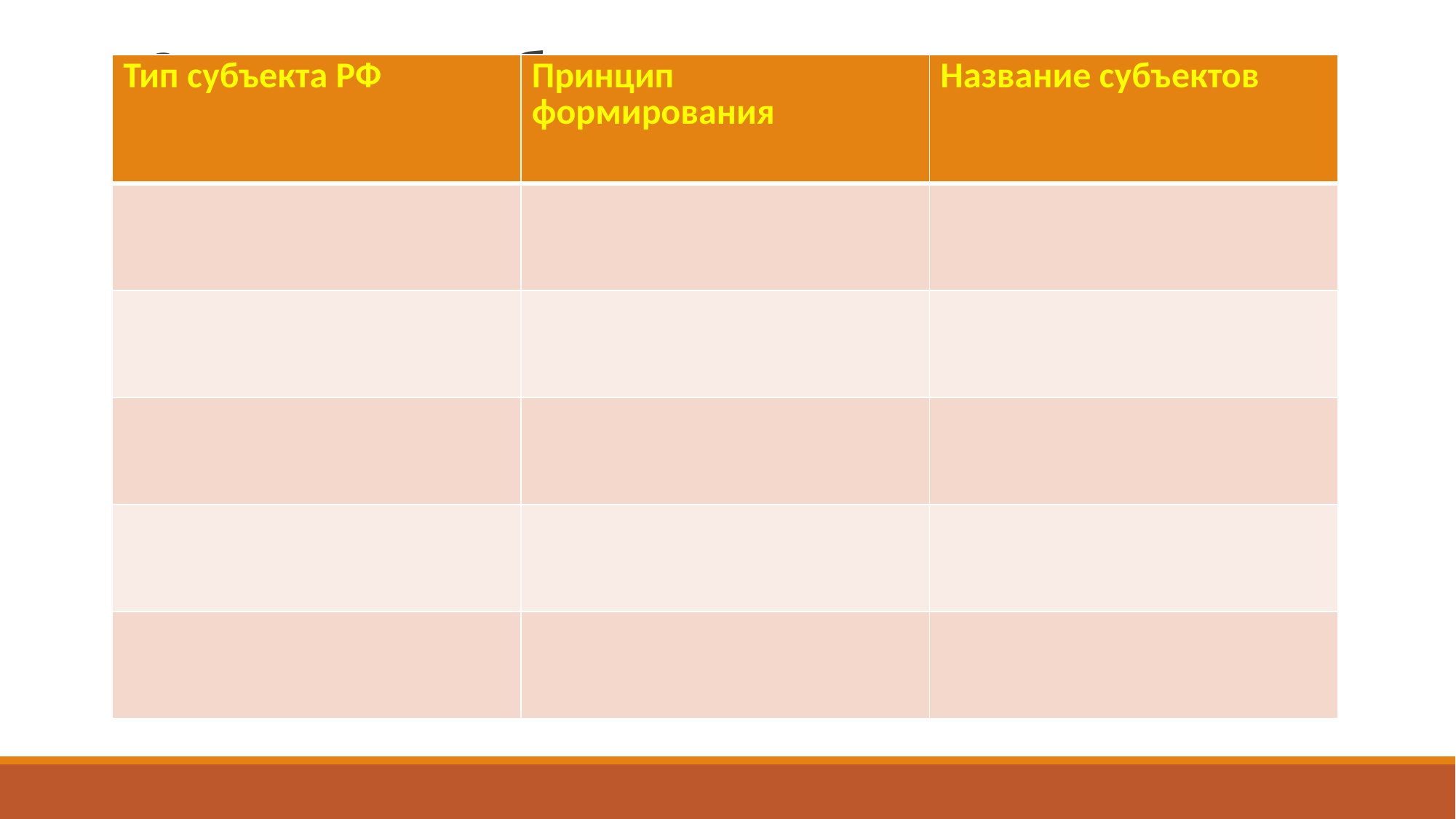

# Заполни таблицу:
| Тип субъекта РФ | Принцип формирования | Название субъектов |
| --- | --- | --- |
|  |  |  |
|  |  |  |
|  |  |  |
|  |  |  |
|  |  |  |